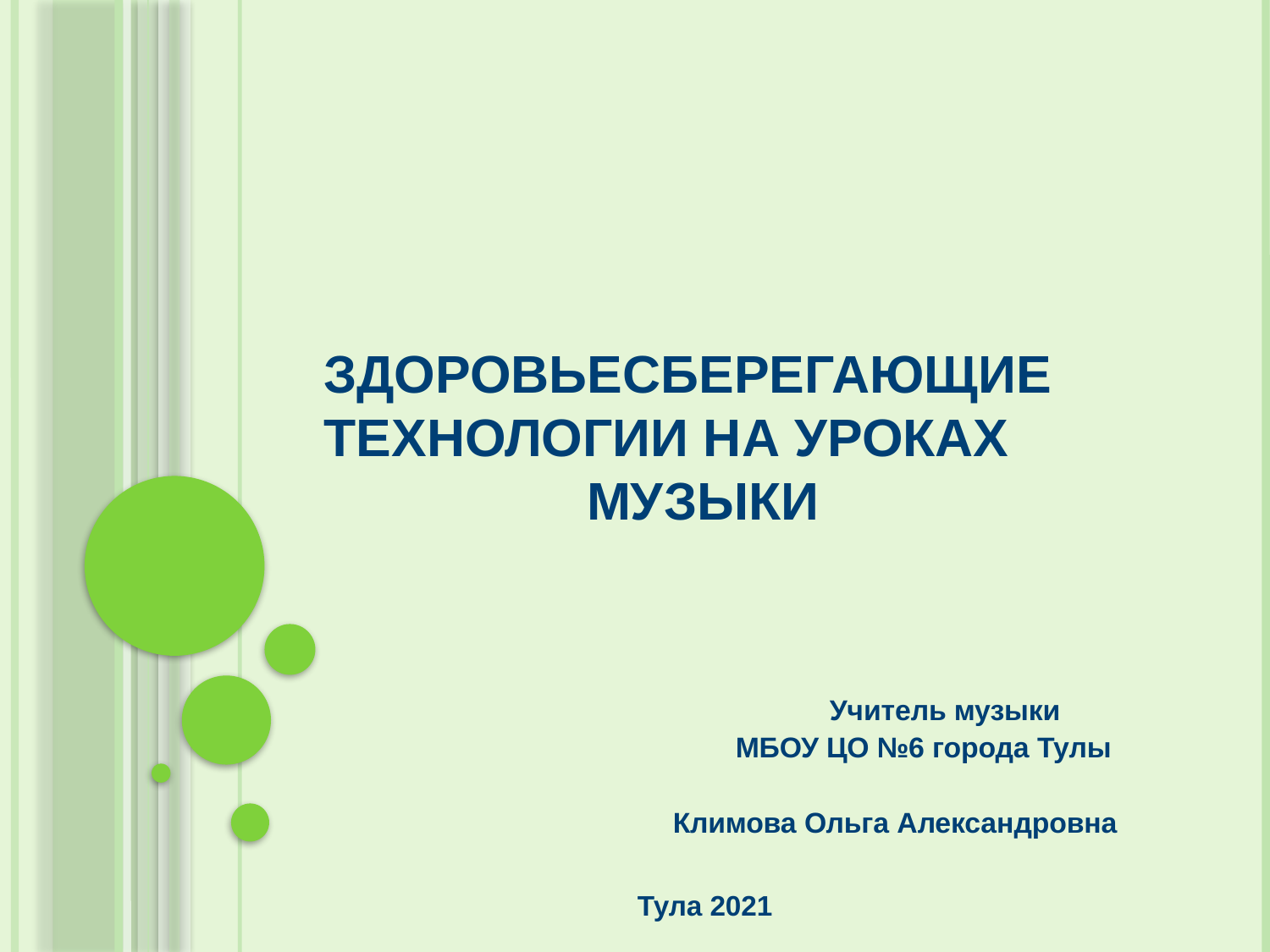

# ЗДОРОВЬЕСБЕРЕГАЮЩИЕ ТЕХНОЛОГИИ НА УРОКАХ МУЗЫКИ
                                                           Учитель музыки
                                               МБОУ ЦО №6 города Тулы

                                       Климова Ольга Александровна

Тула 2021